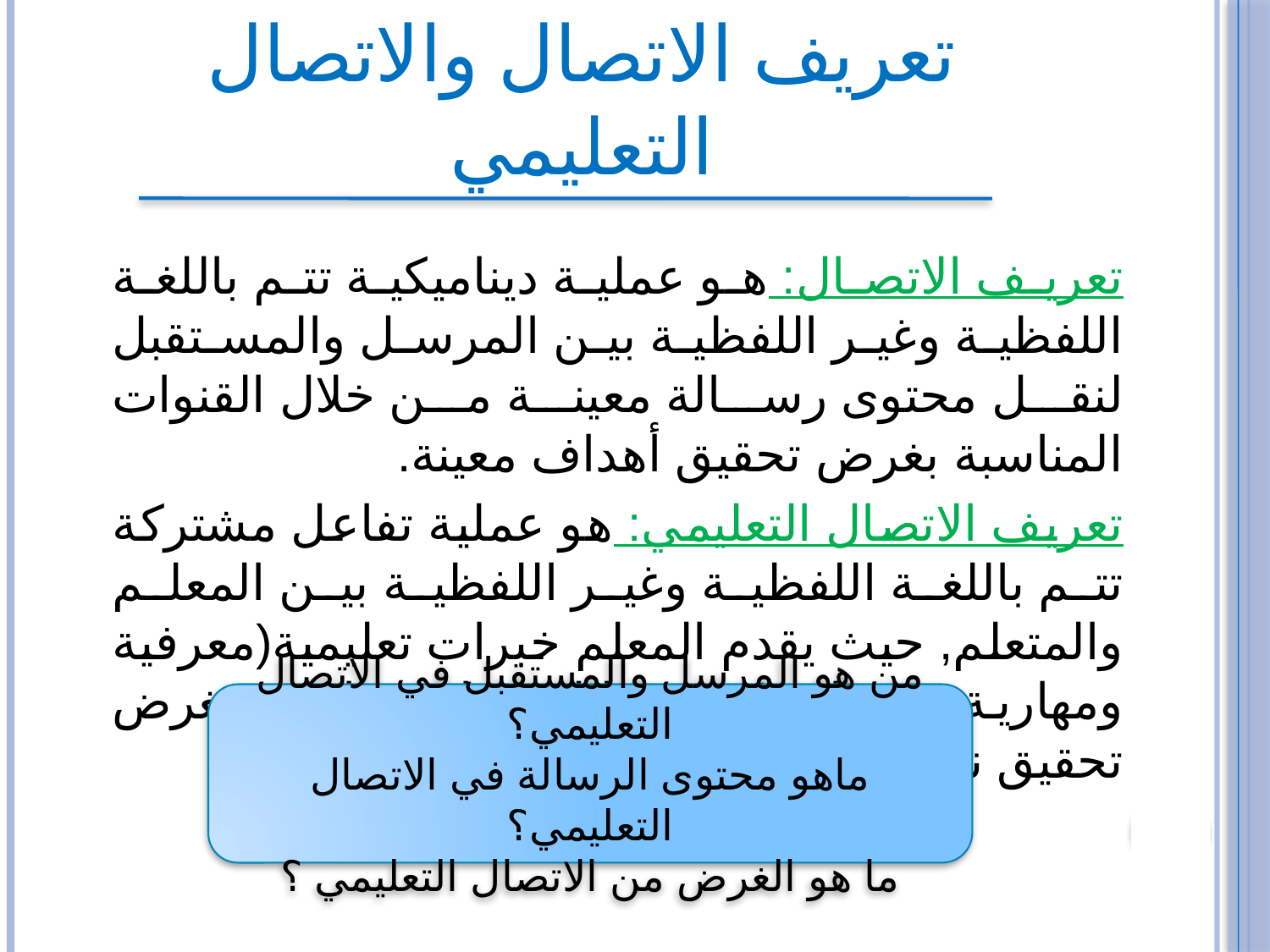

تعريف الاتصال والاتصال التعليمي
تعريف الاتصال: هو عملية ديناميكية تتم باللغة اللفظية وغير اللفظية بين المرسل والمستقبل لنقل محتوى رسالة معينة من خلال القنوات المناسبة بغرض تحقيق أهداف معينة.
تعريف الاتصال التعليمي: هو عملية تفاعل مشتركة تتم باللغة اللفظية وغير اللفظية بين المعلم والمتعلم, حيث يقدم المعلم خبرات تعليمية(معرفية ومهارية ووجدانية) من خلال قنوات مناسبة بغرض تحقيق نتائج تعليمية مرضية.
من هو المرسل والمستقبل في الاتصال التعليمي؟
ماهو محتوى الرسالة في الاتصال التعليمي؟
ما هو الغرض من الاتصال التعليمي ؟

3